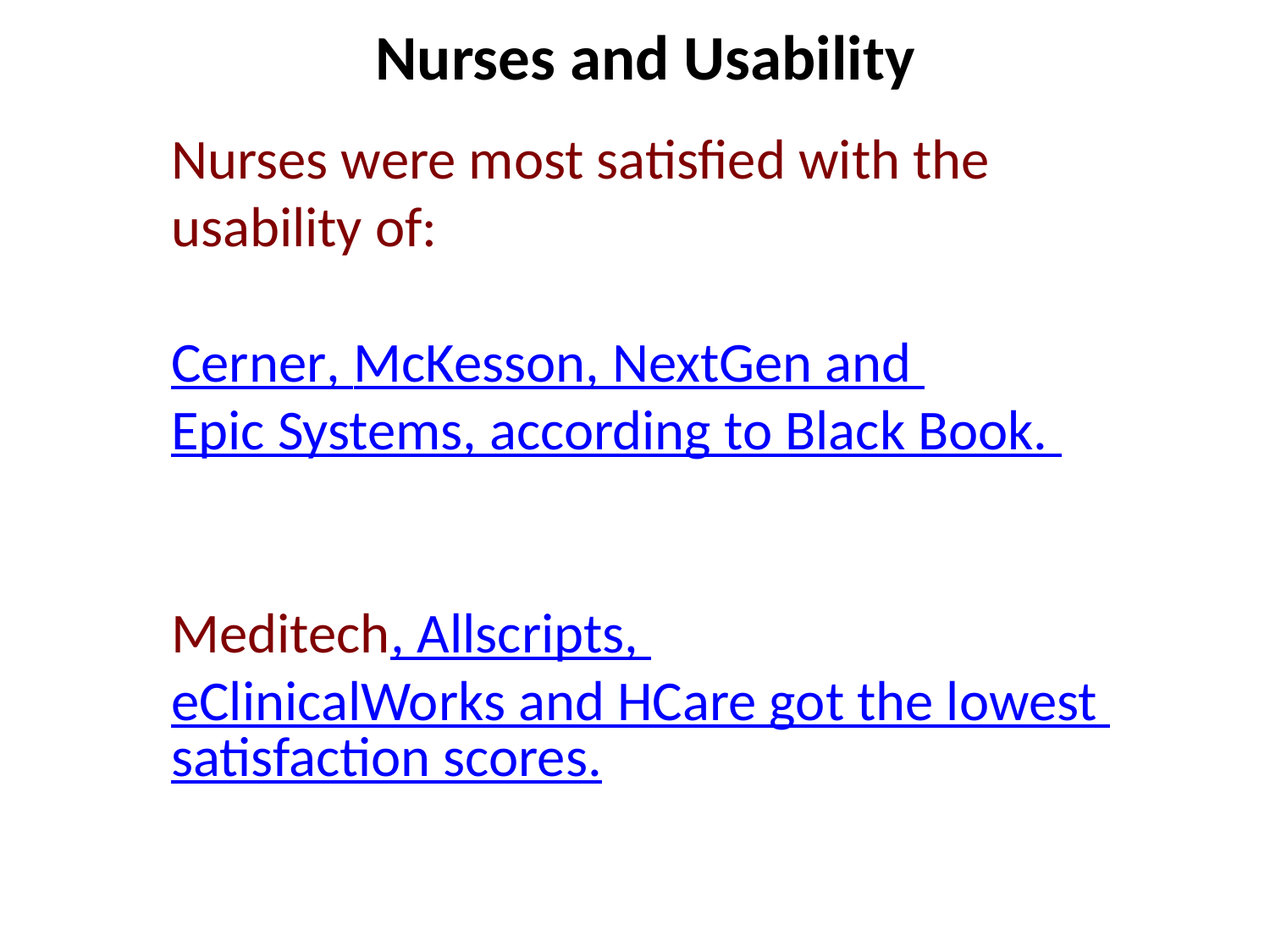

Nurses and Usability
Nurses were most satisfied with the usability of:

Cerner, McKesson, NextGen and Epic Systems, according to Black Book.

Meditech, Allscripts, eClinicalWorks and HCare got the lowest satisfaction scores.